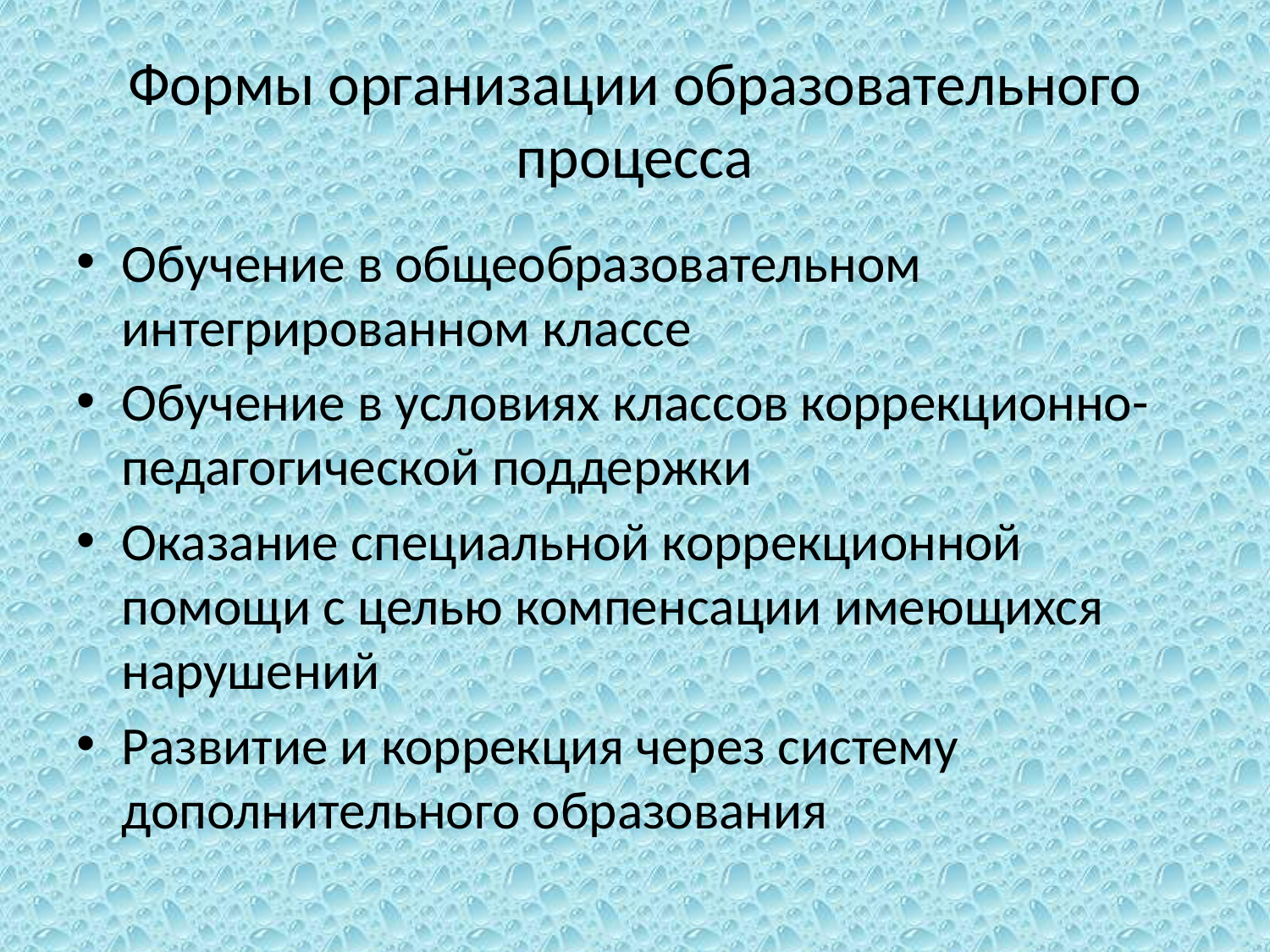

# Формы организации образовательного процесса
Обучение в общеобразовательном интегрированном классе
Обучение в условиях классов коррекционно-педагогической поддержки
Оказание специальной коррекционной помощи с целью компенсации имеющихся нарушений
Развитие и коррекция через систему дополнительного образования